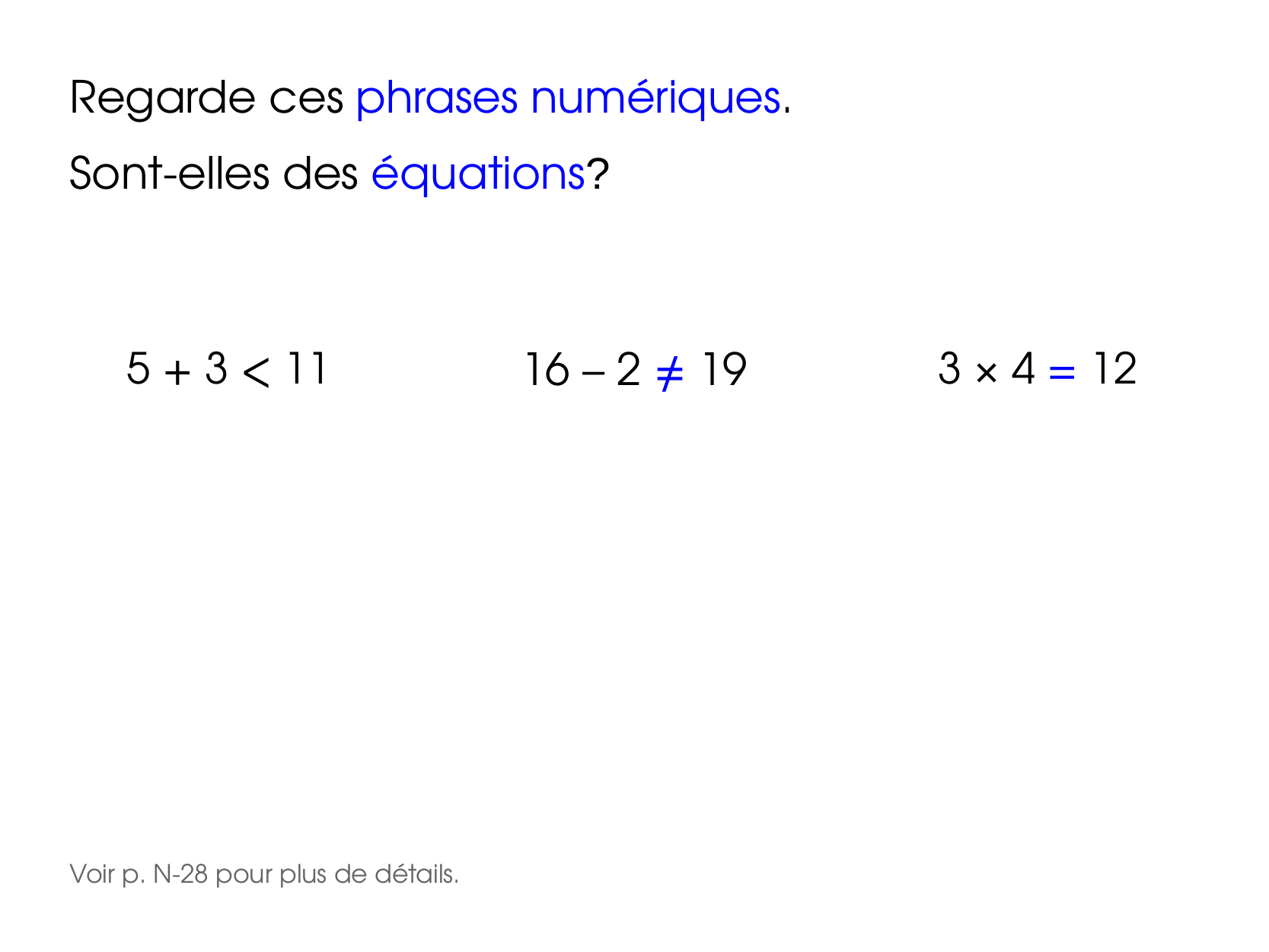

Regarde ces phrases numériques.
Sont-elles des équations?
5 + 3 < 11
16 – 2 ≠ 19
3 × 4 = 12
Voir p. N-28 pour plus de détails.